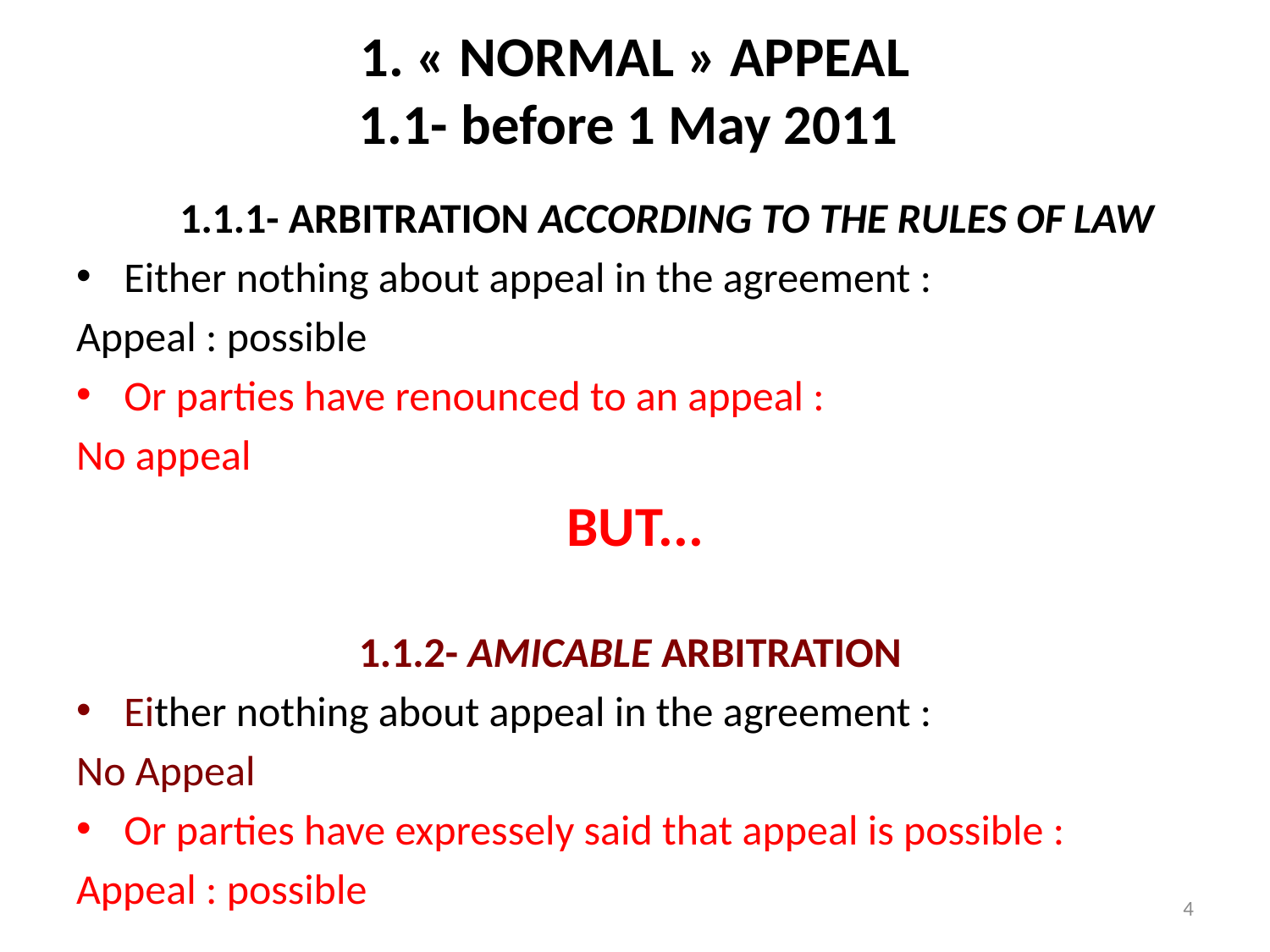

# 1. « NORMAL » APPEAL 1.1- before 1 May 2011
1.1.1- ARBITRATION ACCORDING TO THE RULES OF LAW
Either nothing about appeal in the agreement :
Appeal : possible
Or parties have renounced to an appeal :
No appeal
BUT...

1.1.2- AMICABLE ARBITRATION
Either nothing about appeal in the agreement :
No Appeal
Or parties have expressely said that appeal is possible :
Appeal : possible

4